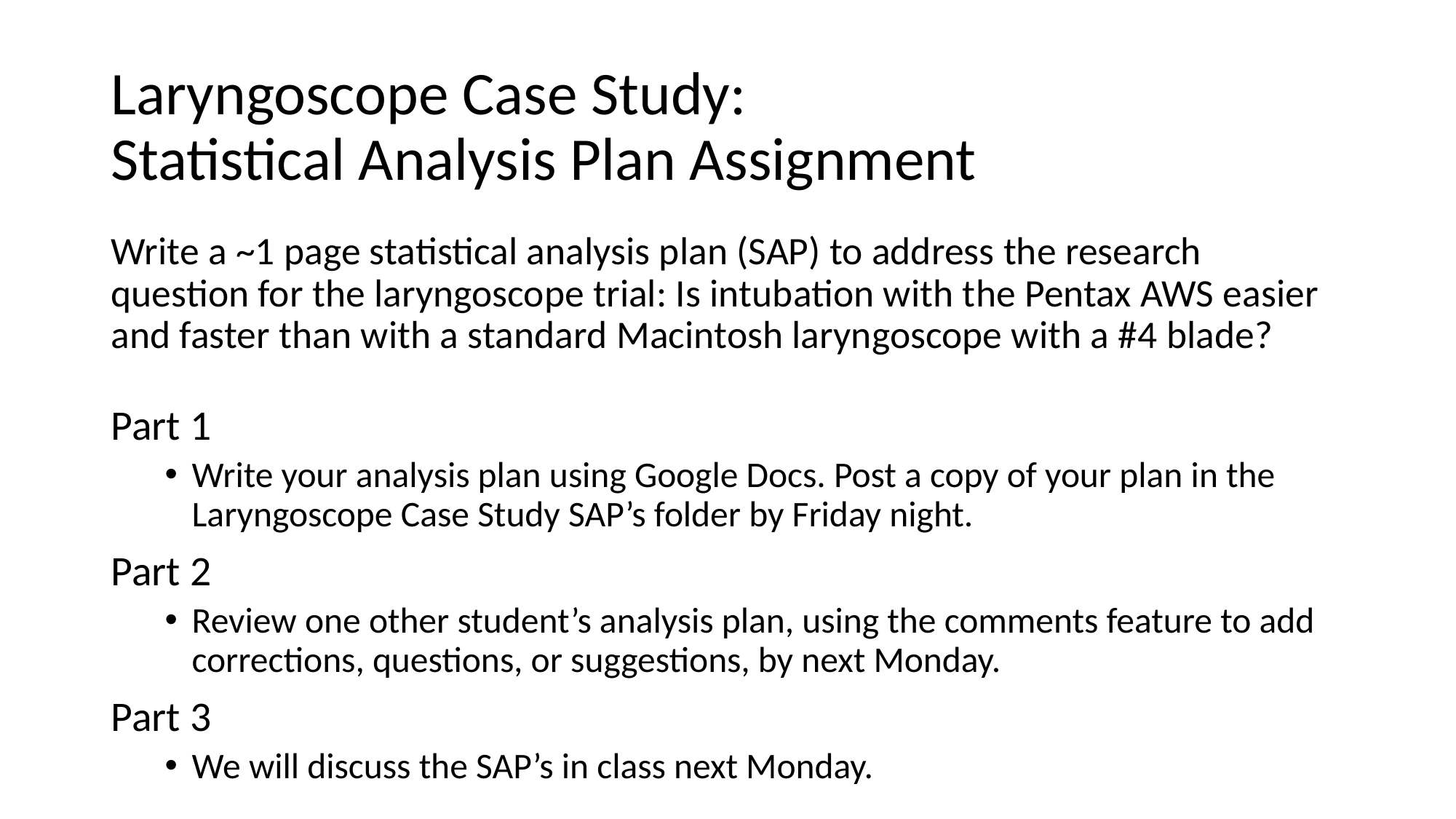

# Laryngoscope Case Study: Statistical Analysis Plan Assignment
Write a ~1 page statistical analysis plan (SAP) to address the research question for the laryngoscope trial: Is intubation with the Pentax AWS easier and faster than with a standard Macintosh laryngoscope with a #4 blade?

Part 1
Write your analysis plan using Google Docs. Post a copy of your plan in the Laryngoscope Case Study SAP’s folder by Friday night.
Part 2
Review one other student’s analysis plan, using the comments feature to add corrections, questions, or suggestions, by next Monday.
Part 3
We will discuss the SAP’s in class next Monday.